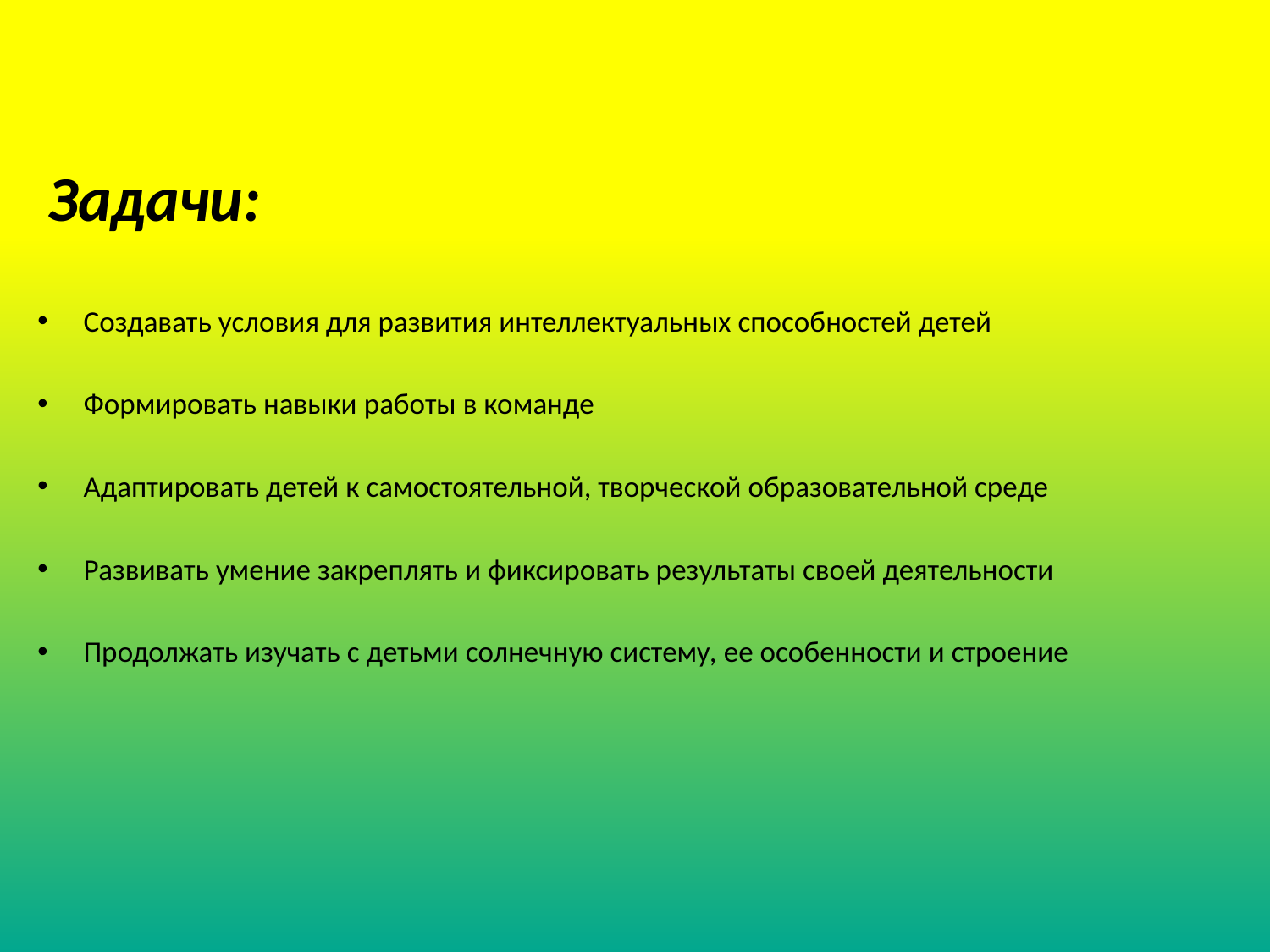

# Задачи:
Создавать условия для развития интеллектуальных способностей детей

Формировать навыки работы в команде

Адаптировать детей к самостоятельной, творческой образовательной среде

Развивать умение закреплять и фиксировать результаты своей деятельности

Продолжать изучать с детьми солнечную систему, ее особенности и строение